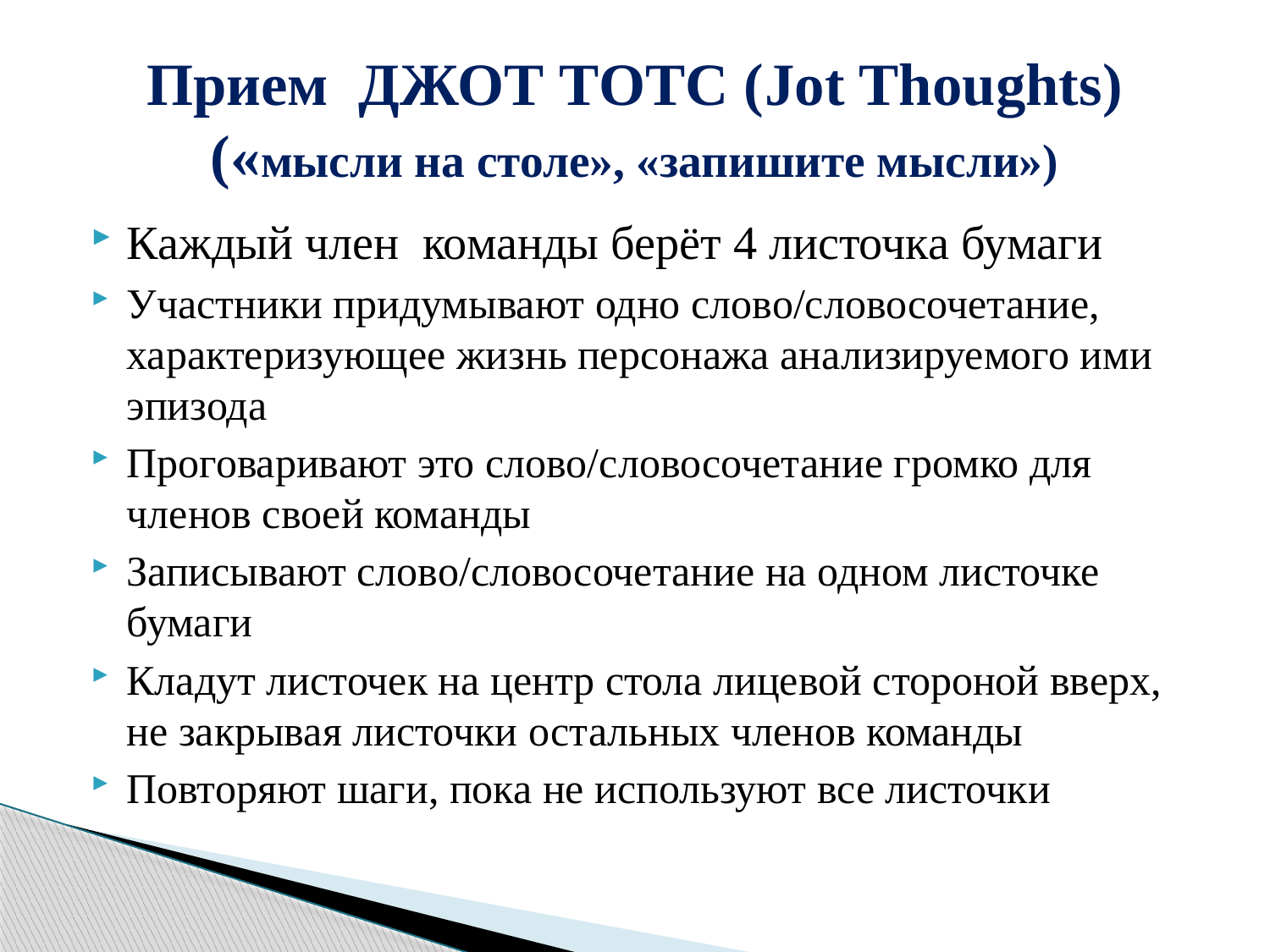

# Прием  ДЖОТ ТОТС (Jot Thoughts) («мысли на столе», «запишите мысли»)
Каждый член  команды берёт 4 листочка бумаги
Участники придумывают одно слово/словосочетание, характеризующее жизнь персонажа анализируемого ими эпизода
Проговаривают это слово/словосочетание громко для  членов своей команды
Записывают слово/словосочетание на одном листочке бумаги
Кладут листочек на центр стола лицевой стороной вверх, не закрывая листочки остальных членов команды
Повторяют шаги, пока не используют все листочки